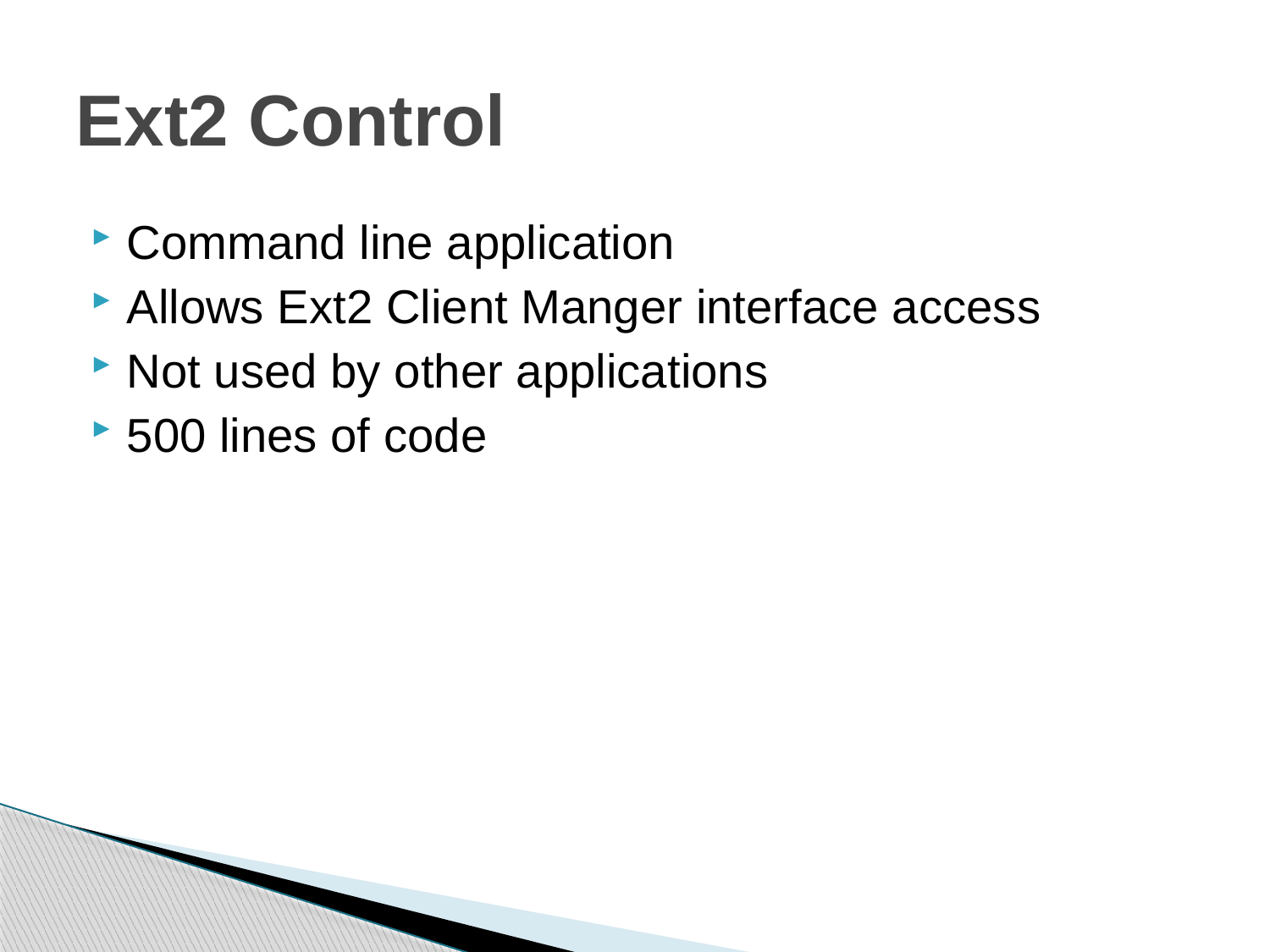

# Ext2 Control
Command line application
Allows Ext2 Client Manger interface access
Not used by other applications
500 lines of code